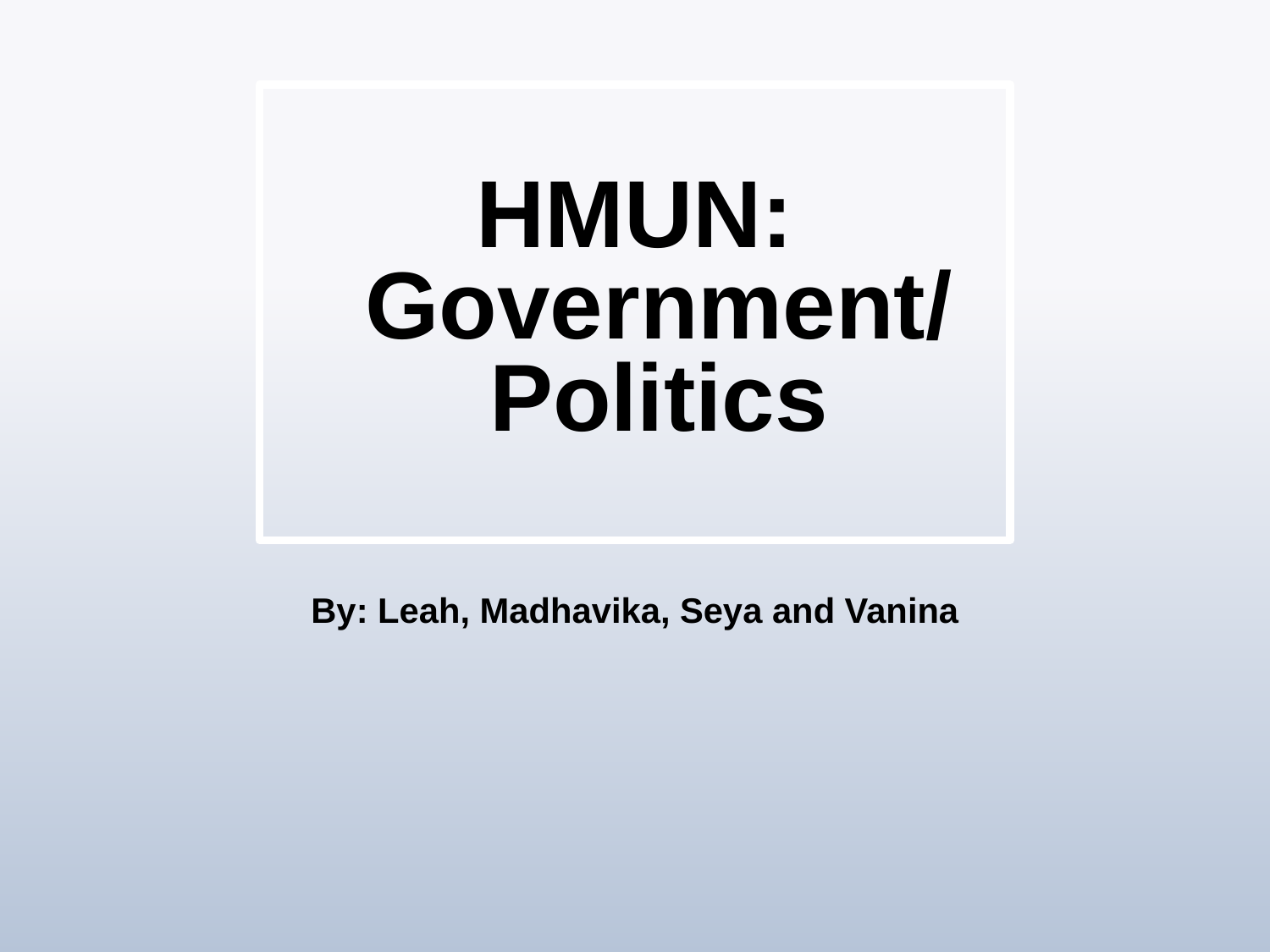

# HMUN: Government/Politics
By: Leah, Madhavika, Seya and Vanina